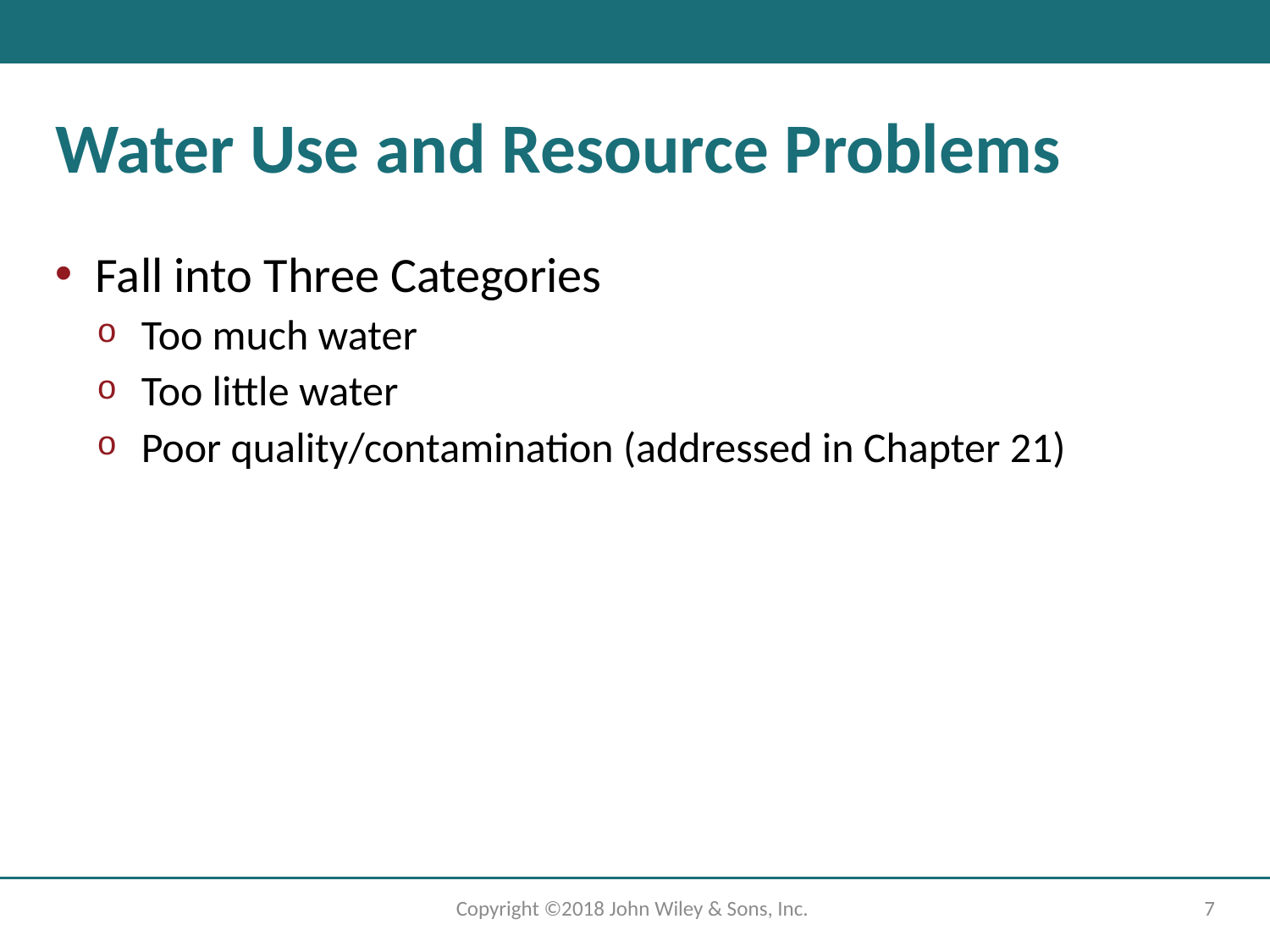

# Water Use and Resource Problems
Fall into Three Categories
Too much water
Too little water
Poor quality/contamination (addressed in Chapter 21)
Copyright ©2018 John Wiley & Sons, Inc.
7